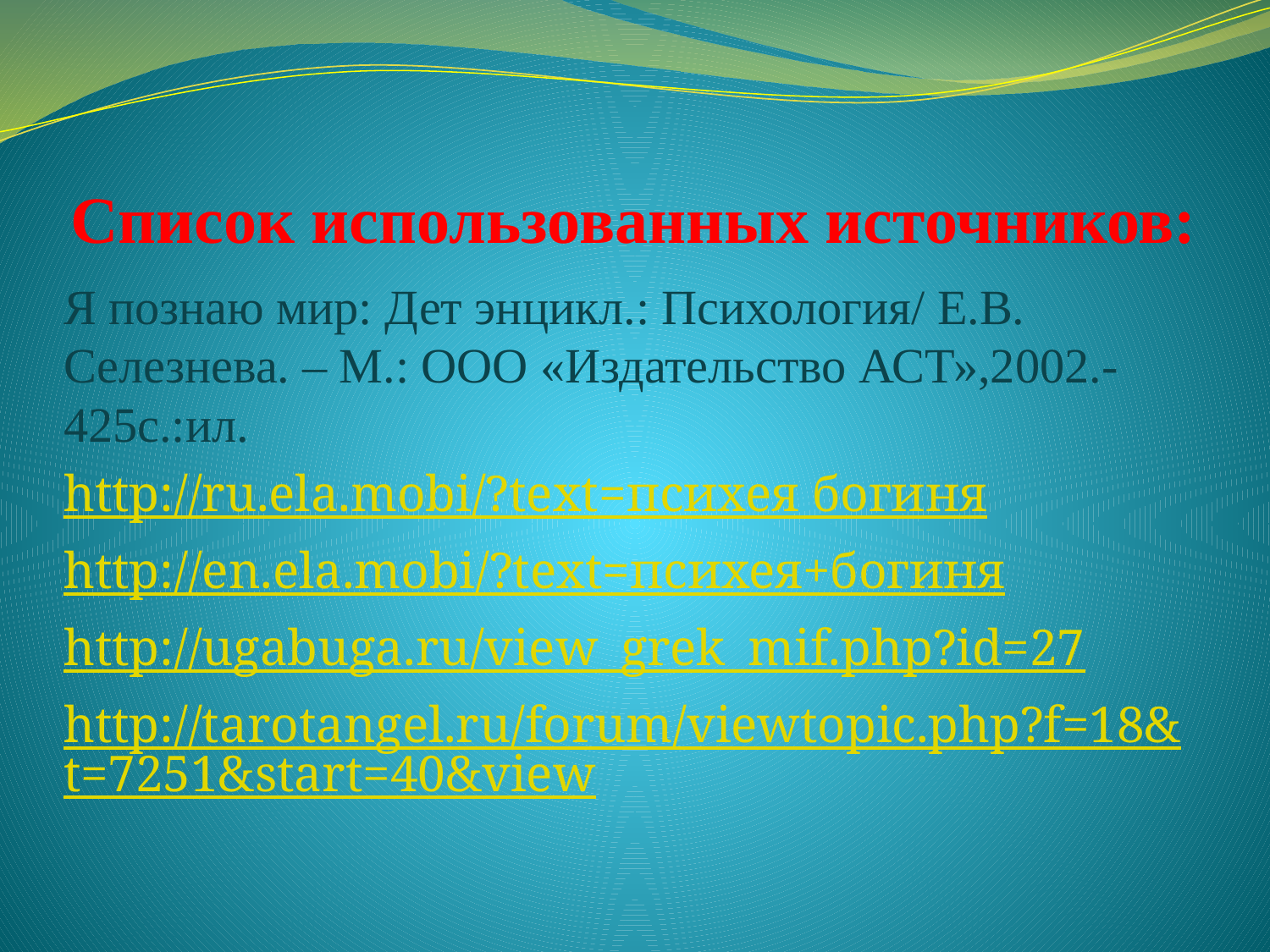

Список использованных источников:
Я познаю мир: Дет энцикл.: Психология/ Е.В. Селезнева. – М.: ООО «Издательство АСТ»,2002.-425с.:ил.
http://ru.ela.mobi/?text=психея богиня
http://en.ela.mobi/?text=психея+богиня
http://ugabuga.ru/view_grek_mif.php?id=27
http://tarotangel.ru/forum/viewtopic.php?f=18&t=7251&start=40&view